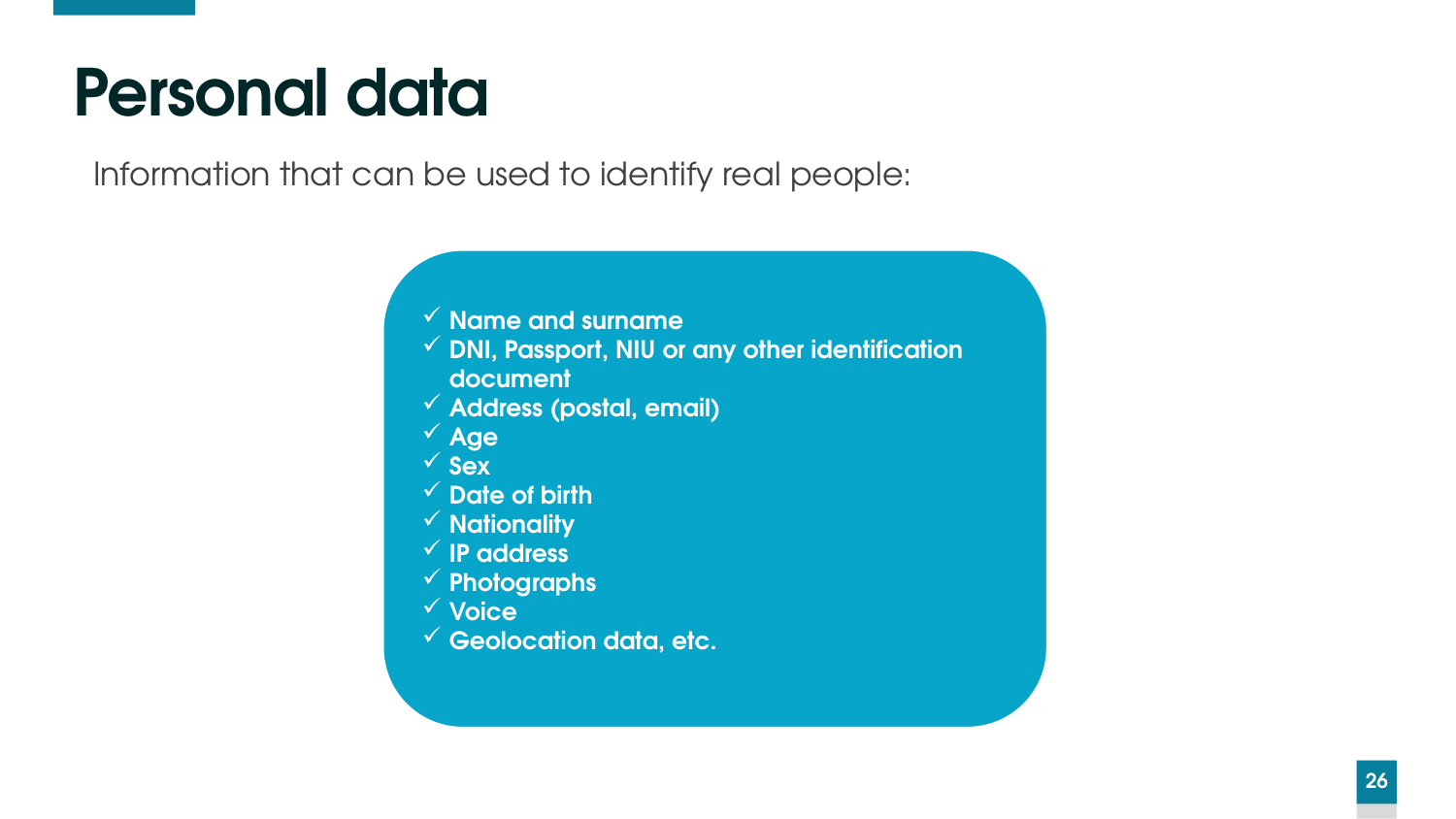

# Personal data
Information that can be used to identify real people:

Name and surname
DNI, Passport, NIU or any other identification document
Address (postal, email)
Age
Sex
Date of birth
Nationality
IP address
Photographs
Voice
Geolocation data, etc.